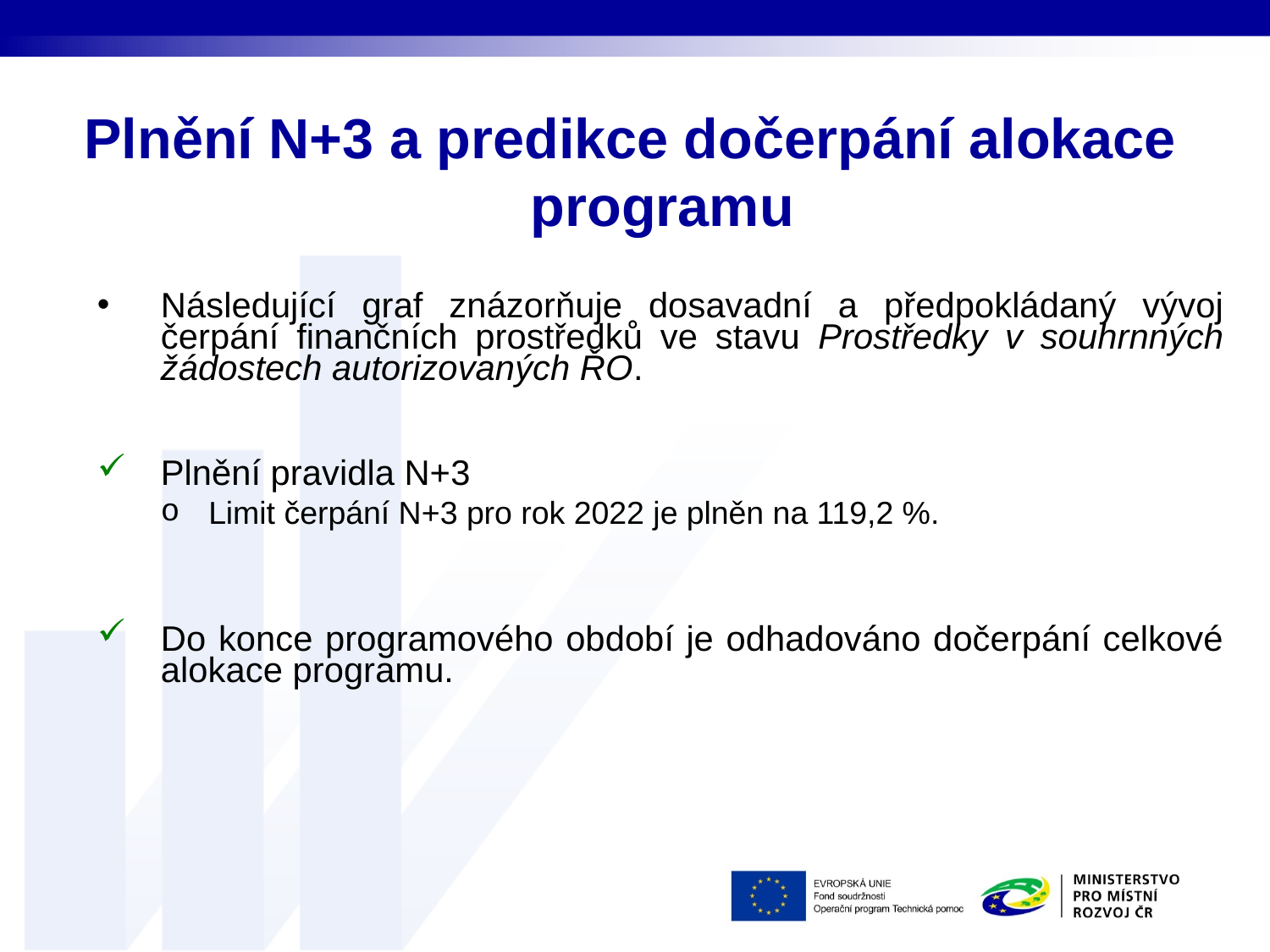

# Plnění N+3 a predikce dočerpání alokace programu
Následující graf znázorňuje dosavadní a předpokládaný vývoj čerpání finančních prostředků ve stavu Prostředky v souhrnných žádostech autorizovaných ŘO.

Plnění pravidla N+3
Limit čerpání N+3 pro rok 2022 je plněn na 119,2 %.

Do konce programového období je odhadováno dočerpání celkové alokace programu.